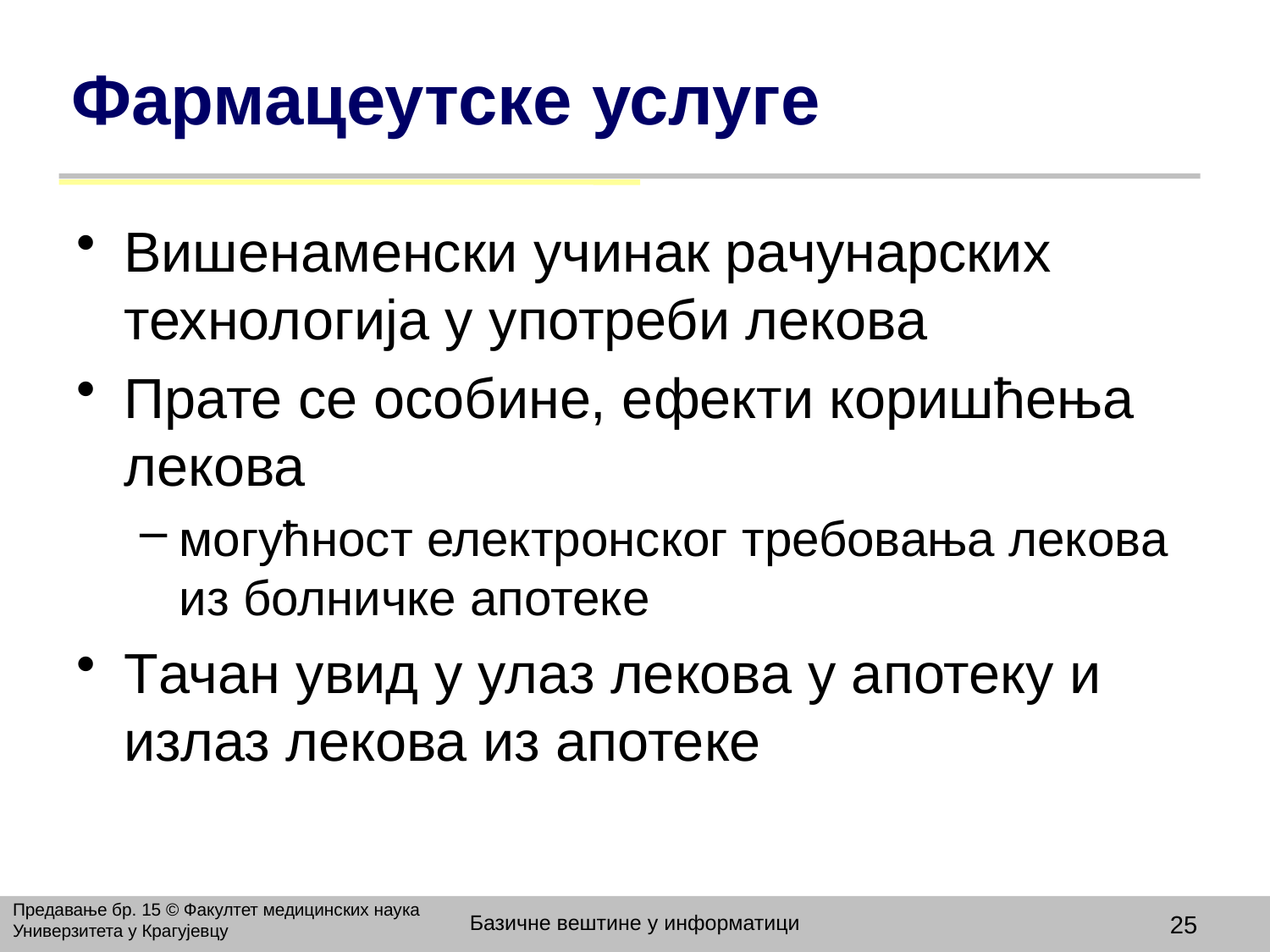

# Фармацеутске услуге
Вишенаменски учинак рачунарских технологија у употреби лекова
Прате се особине, ефекти коришћења лекова
могућност електронског требовања лекова из болничке апотеке
Тачан увид у улаз лекова у апотеку и излаз лекова из апотеке

Предавање бр. 15 © Факултет медицинских наука Универзитета у Крагујевцу
Базичне вештине у информатици
25